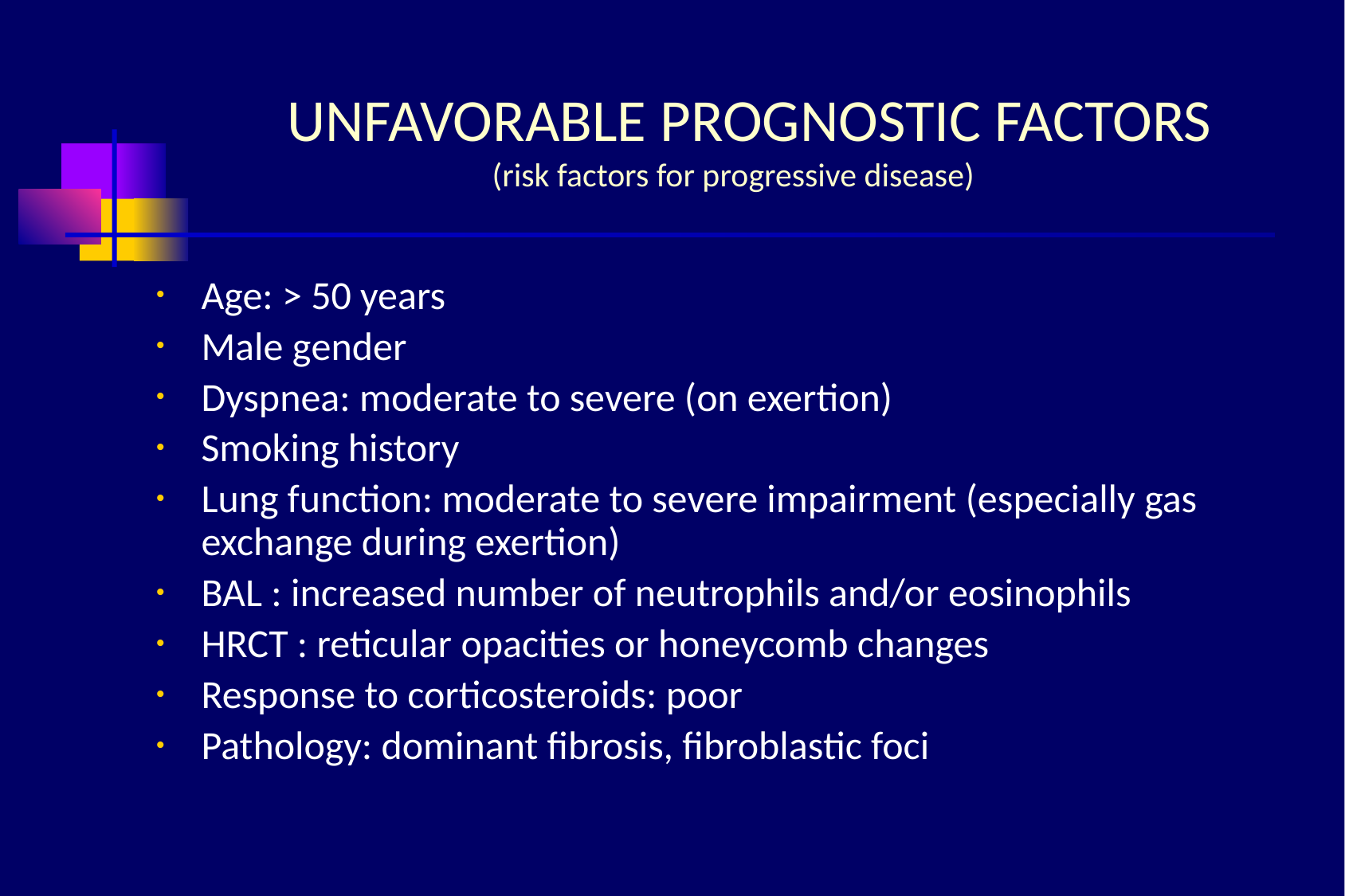

# UNFAVORABLE PROGNOSTIC FACTORS (risk factors for progressive disease)
Age: > 50 years
Male gender
Dyspnea: moderate to severe (on exertion)
Smoking history
Lung function: moderate to severe impairment (especially gas exchange during exertion)
BAL : increased number of neutrophils and/or eosinophils
HRCT : reticular opacities or honeycomb changes
Response to corticosteroids: poor
Pathology: dominant fibrosis, fibroblastic foci